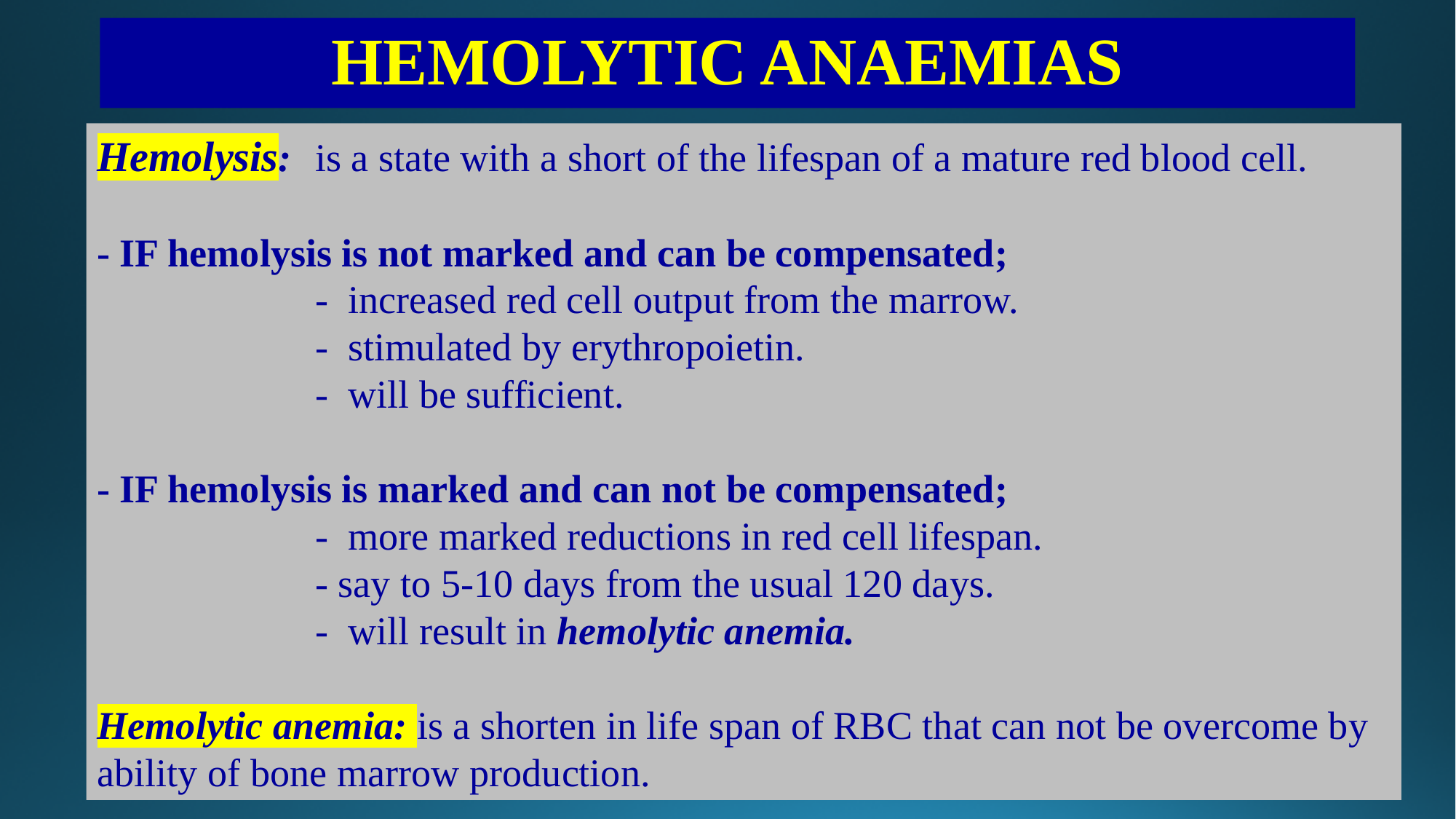

# HEMOLYTIC ANAEMIAS
Hemolysis:	is a state with a short of the lifespan of a mature red blood cell.

- IF hemolysis is not marked and can be compensated;
		-  increased red cell output from the marrow.
		-  stimulated by erythropoietin.
		-  will be sufficient.

- IF hemolysis is marked and can not be compensated;
		-  more marked reductions in red cell lifespan.
		- say to 5-10 days from the usual 120 days.
		-  will result in hemolytic anemia.

Hemolytic anemia: is a shorten in life span of RBC that can not be overcome by ability of bone marrow production.